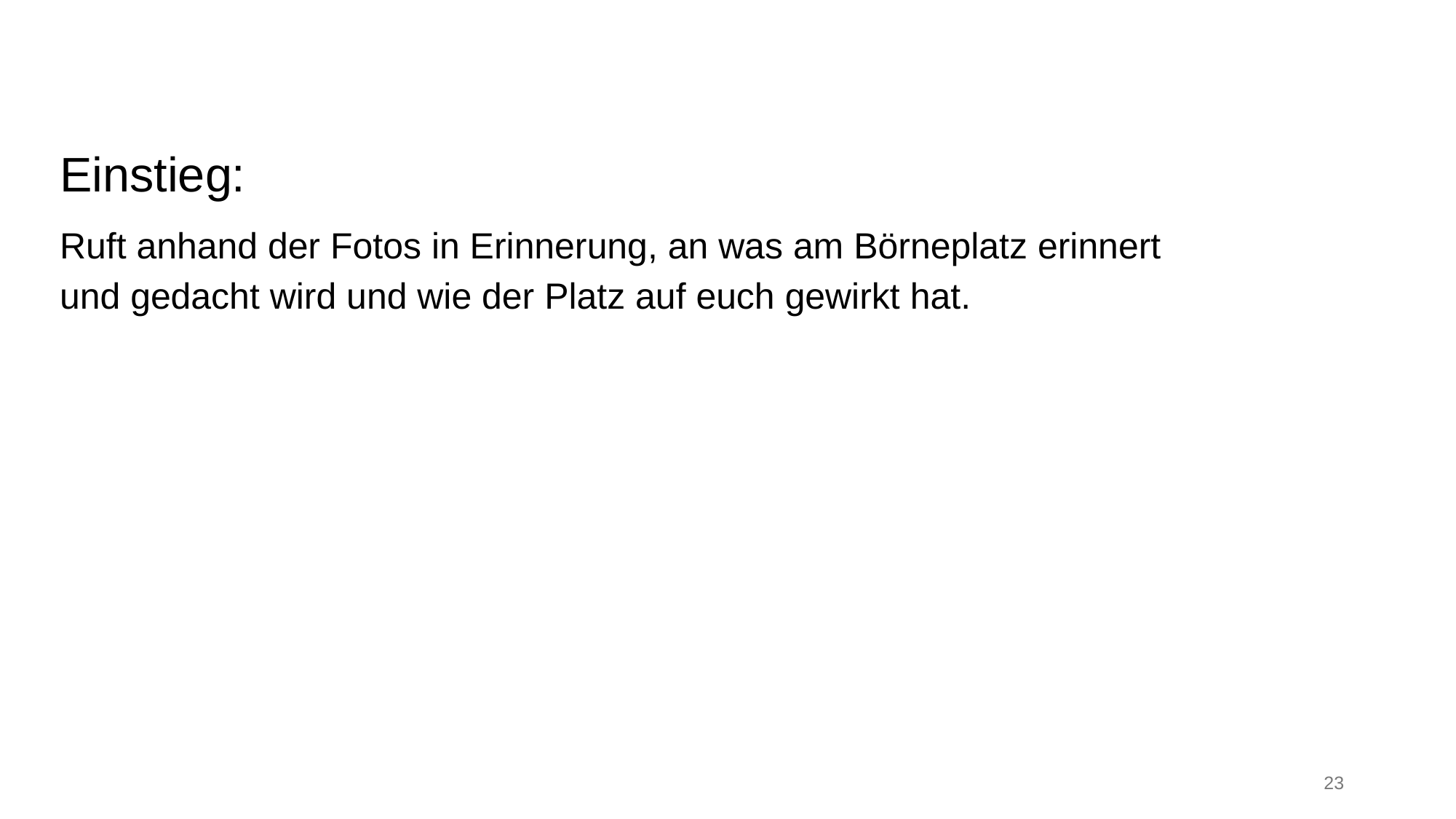

Einstieg:
Ruft anhand der Fotos in Erinnerung, an was am Börneplatz erinnert und gedacht wird und wie der Platz auf euch gewirkt hat.

23